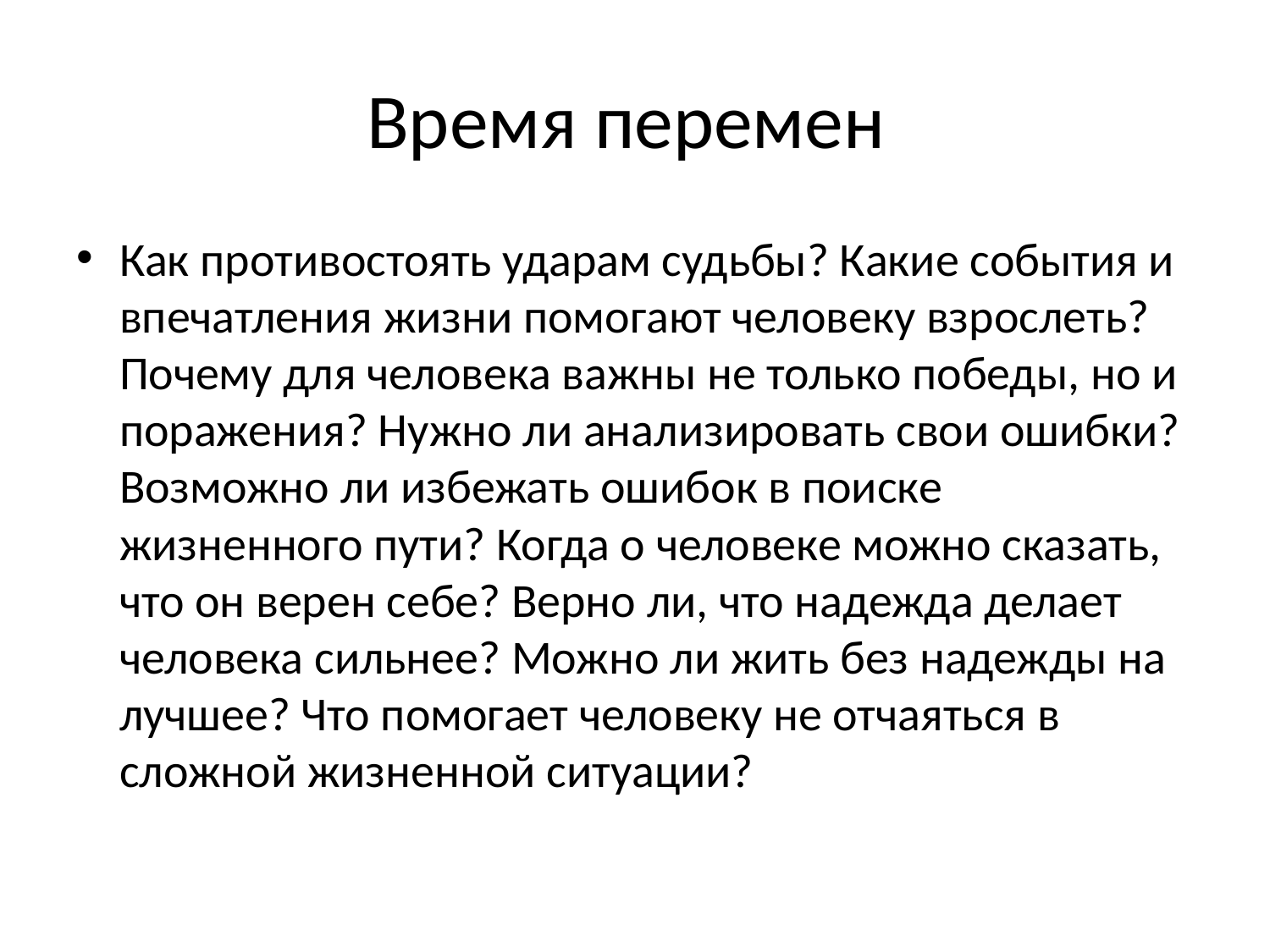

# Время перемен
Как противостоять ударам судьбы? Какие события и впечатления жизни помогают человеку взрослеть? Почему для человека важны не только победы, но и поражения? Нужно ли анализировать свои ошибки? Возможно ли избежать ошибок в поиске жизненного пути? Когда о человеке можно сказать, что он верен себе? Верно ли, что надежда делает человека сильнее? Можно ли жить без надежды на лучшее? Что помогает человеку не отчаяться в сложной жизненной ситуации?